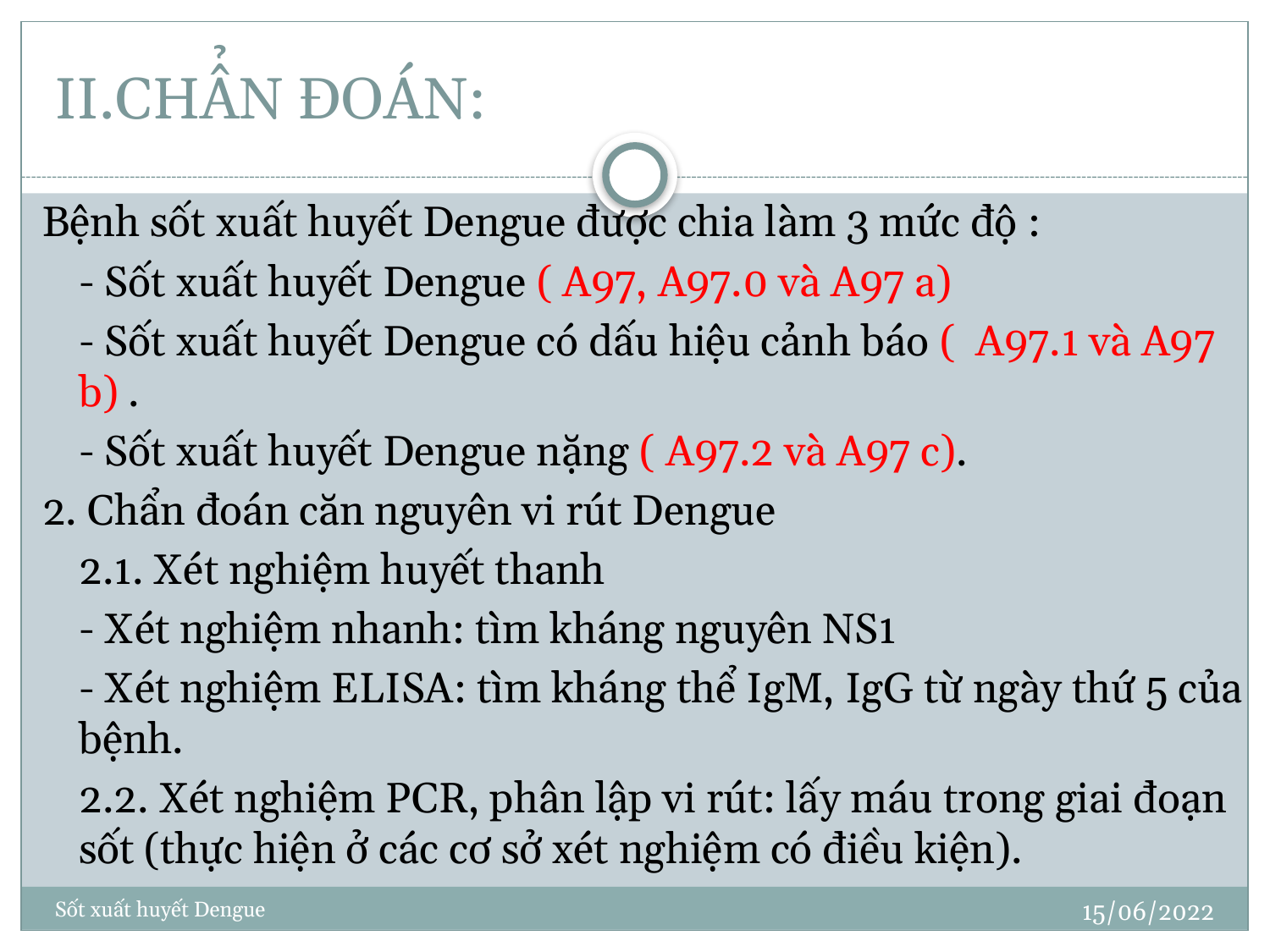

# II.CHẨN ĐOÁN:
Bệnh sốt xuất huyết Dengue được chia làm 3 mức độ :
	- Sốt xuất huyết Dengue ( A97, A97.0 và A97 a)
	- Sốt xuất huyết Dengue có dấu hiệu cảnh báo (  A97.1 và A97 b) .
	- Sốt xuất huyết Dengue nặng ( A97.2 và A97 c).
2. Chẩn đoán căn nguyên vi rút Dengue
	2.1. Xét nghiệm huyết thanh
		- Xét nghiệm nhanh: tìm kháng nguyên NS1
		- Xét nghiệm ELISA: tìm kháng thể IgM, IgG từ ngày thứ 5 của bệnh.
	2.2. Xét nghiệm PCR, phân lập vi rút: lấy máu trong giai đoạn sốt (thực hiện ở các cơ sở xét nghiệm có điều kiện).

15/06/2022
Sốt xuất huyết Dengue